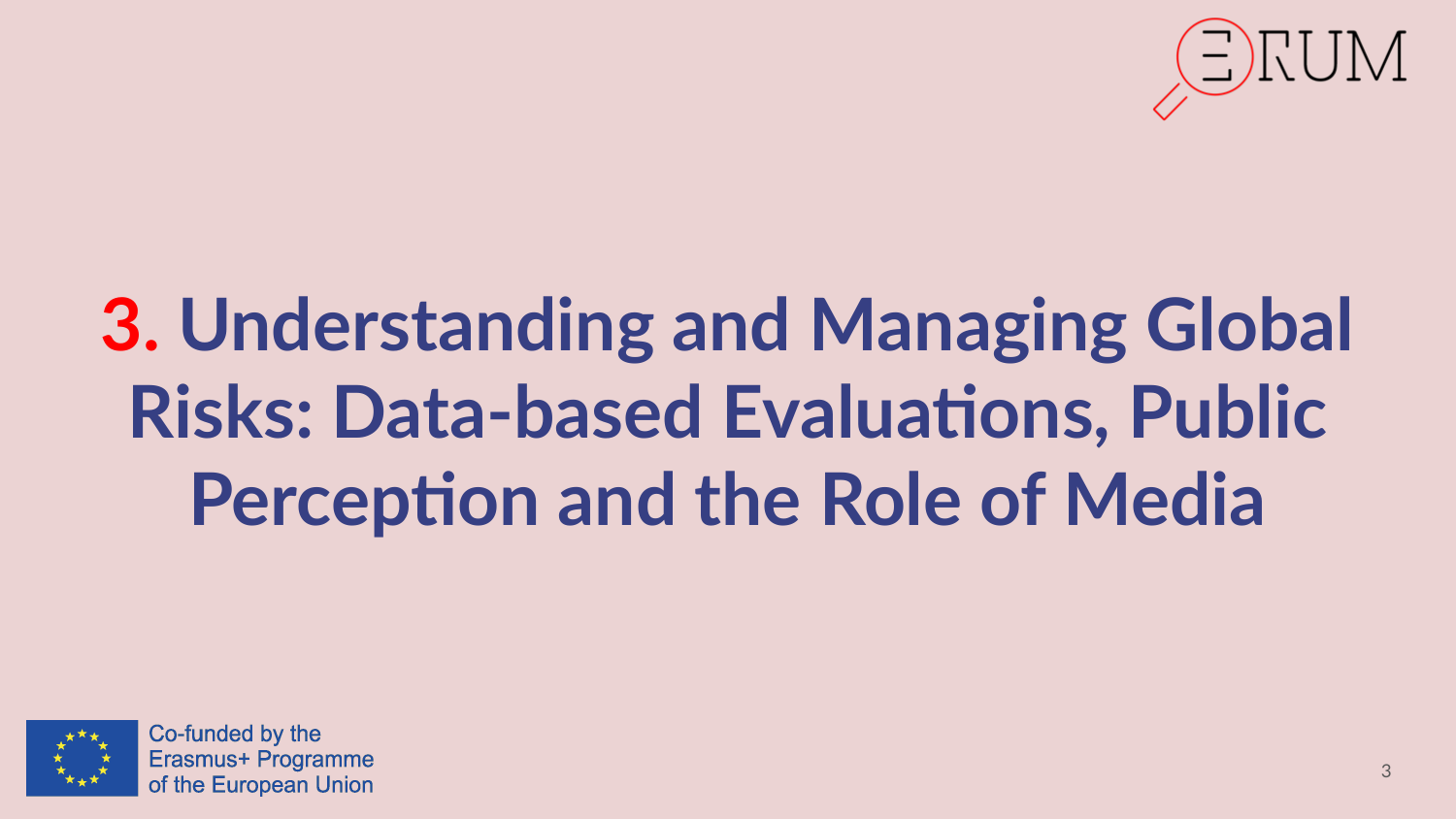

# 3. Understanding and Managing Global Risks: Data-based Evaluations, Public Perception and the Role of Media
3